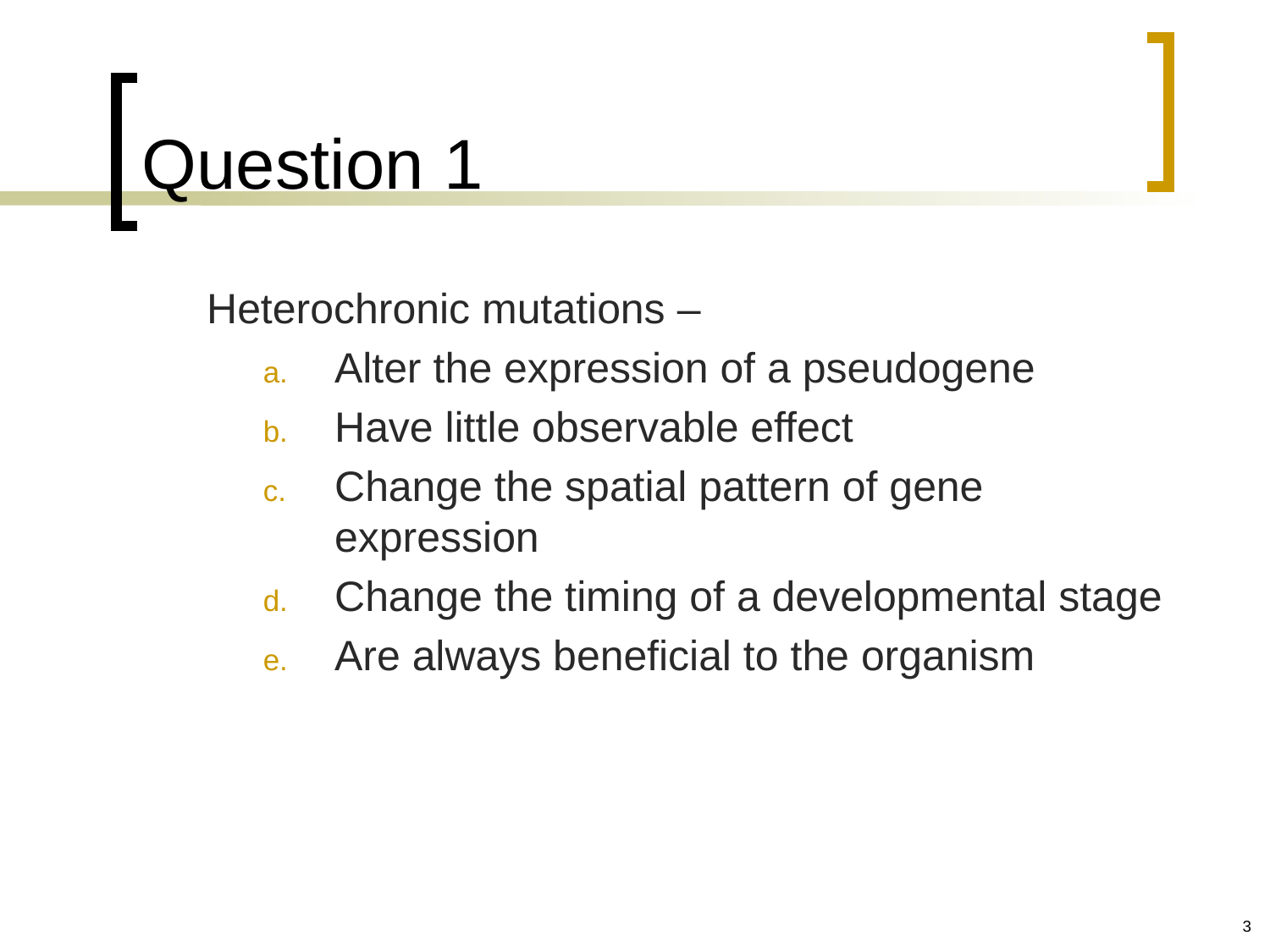

# Question 1
	Heterochronic mutations –
Alter the expression of a pseudogene
Have little observable effect
Change the spatial pattern of gene expression
Change the timing of a developmental stage
Are always beneficial to the organism